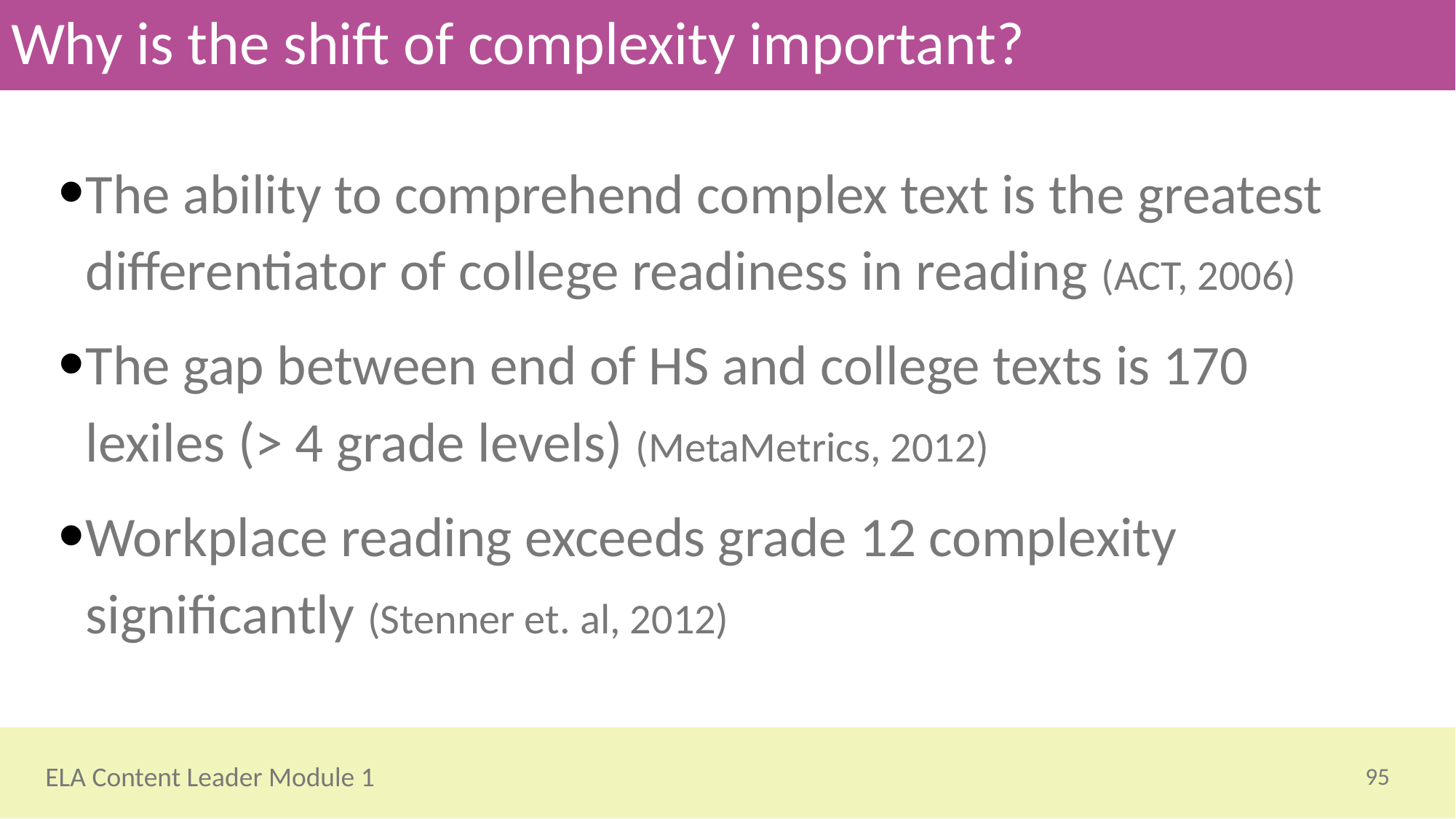

# Why is the shift of complexity important?
The ability to comprehend complex text is the greatest differentiator of college readiness in reading (ACT, 2006)
The gap between end of HS and college texts is 170 lexiles (> 4 grade levels) (MetaMetrics, 2012)
Workplace reading exceeds grade 12 complexity significantly (Stenner et. al, 2012)

95